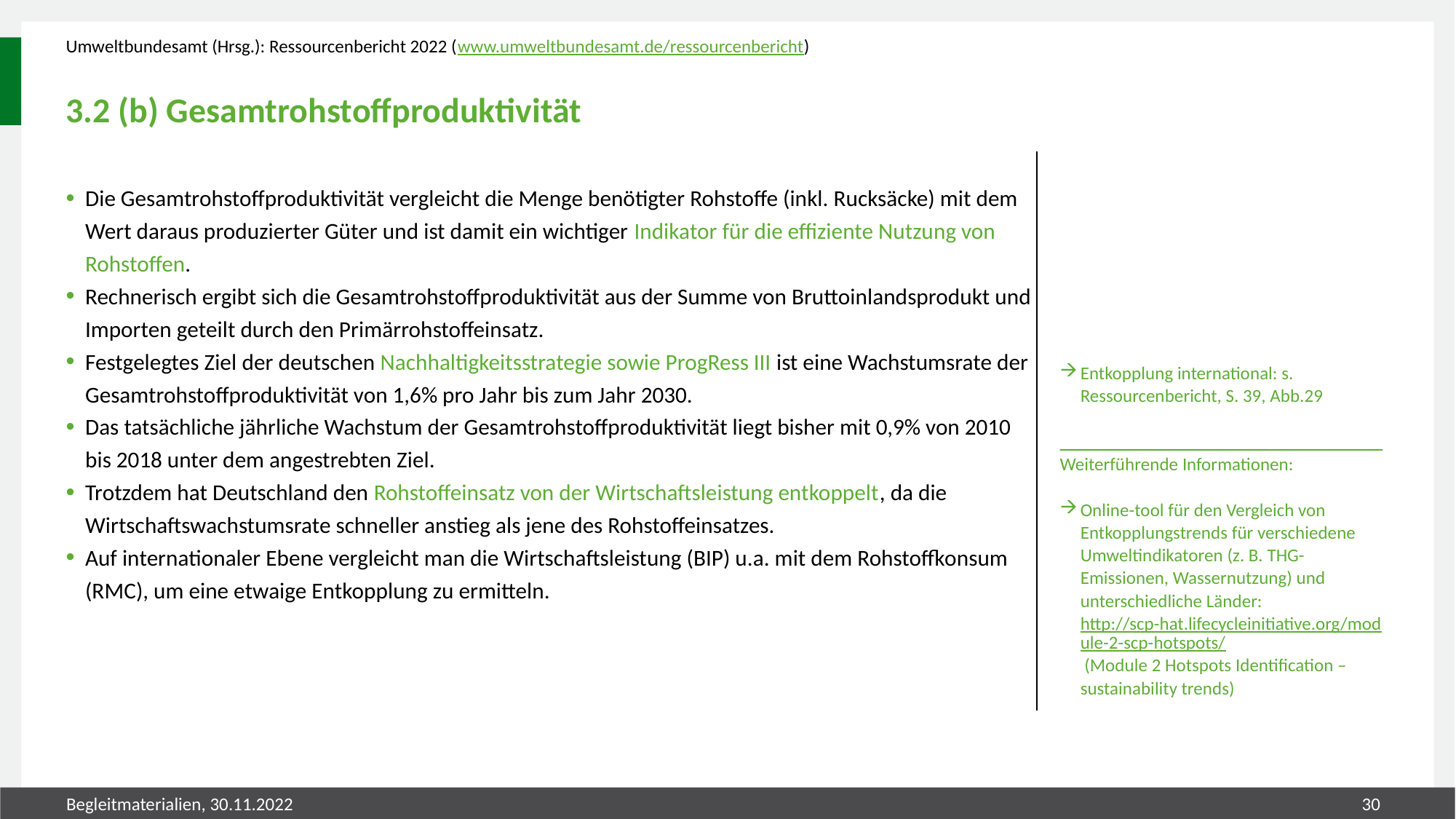

Umweltbundesamt (Hrsg.): Ressourcenbericht 2022 (www.umweltbundesamt.de/ressourcenbericht)
# 3.2 (b) Gesamtrohstoffproduktivität
Die Gesamtrohstoffproduktivität vergleicht die Menge benötigter Rohstoffe (inkl. Rucksäcke) mit dem Wert daraus produzierter Güter und ist damit ein wichtiger Indikator für die effiziente Nutzung von Rohstoffen.
Rechnerisch ergibt sich die Gesamtrohstoffproduktivität aus der Summe von Bruttoinlandsprodukt und Importen geteilt durch den Primärrohstoffeinsatz.
Festgelegtes Ziel der deutschen Nachhaltigkeitsstrategie sowie ProgRess III ist eine Wachstumsrate der Gesamtrohstoffproduktivität von 1,6% pro Jahr bis zum Jahr 2030.
Das tatsächliche jährliche Wachstum der Gesamtrohstoffproduktivität liegt bisher mit 0,9% von 2010 bis 2018 unter dem angestrebten Ziel.
Trotzdem hat Deutschland den Rohstoffeinsatz von der Wirtschaftsleistung entkoppelt, da die Wirtschaftswachstumsrate schneller anstieg als jene des Rohstoffeinsatzes.
Auf internationaler Ebene vergleicht man die Wirtschaftsleistung (BIP) u.a. mit dem Rohstoffkonsum (RMC), um eine etwaige Entkopplung zu ermitteln.

Entkopplung international: s. Ressourcenbericht, S. 39, Abb.29

_______________________ ____________
Weiterführende Informationen:

Online-tool für den Vergleich von Entkopplungstrends für verschiedene Umweltindikatoren (z. B. THG-Emissionen, Wassernutzung) und unterschiedliche Länder: http://scp-hat.lifecycleinitiative.org/module-2-scp-hotspots/ (Module 2 Hotspots Identification – sustainability trends)

Begleitmaterialien, 30.11.2022
30